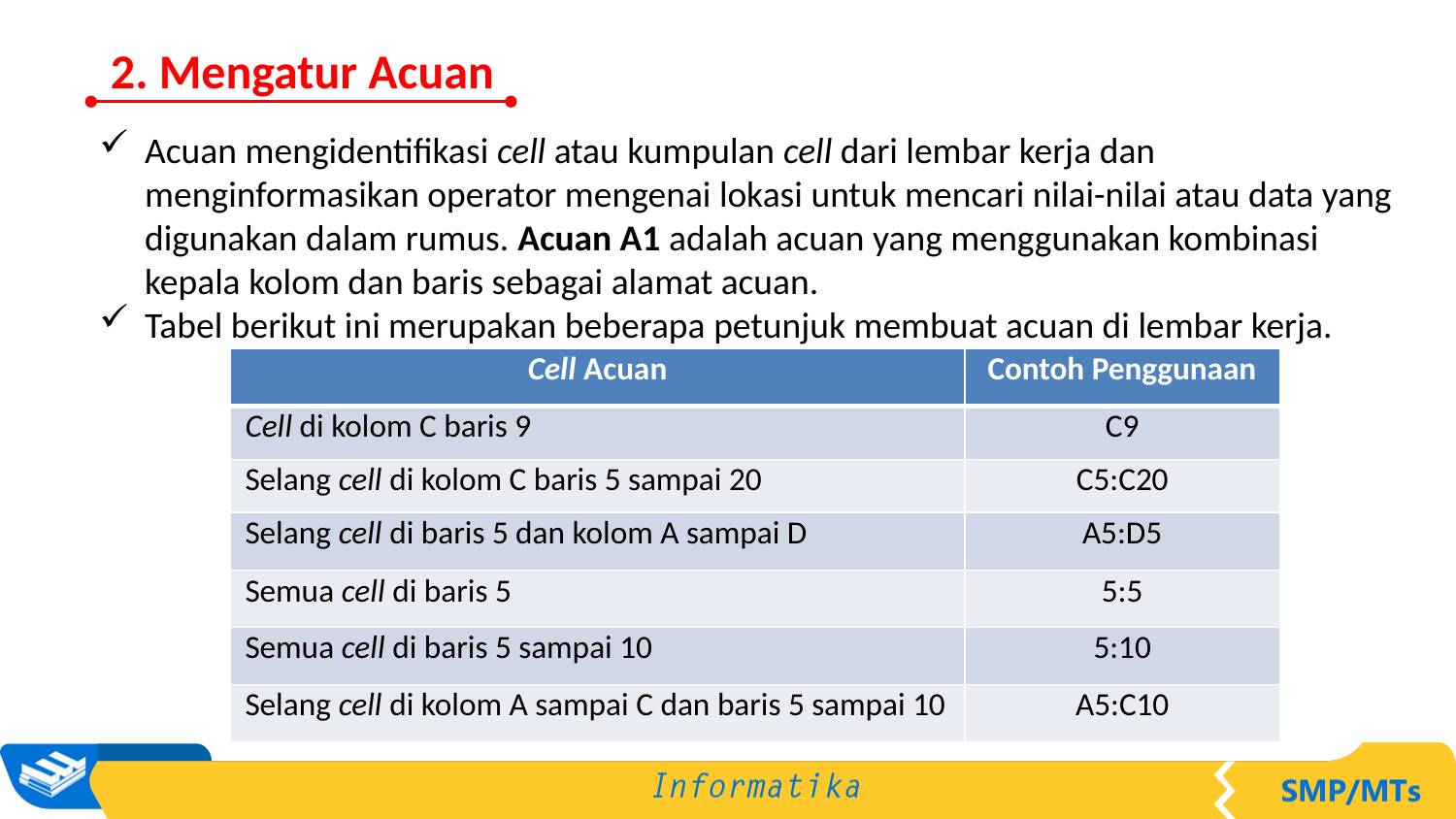

2. Mengatur Acuan
Acuan mengidentifikasi cell atau kumpulan cell dari lembar kerja dan menginformasikan operator mengenai lokasi untuk mencari nilai-nilai atau data yang digunakan dalam rumus. Acuan A1 adalah acuan yang menggunakan kombinasi kepala kolom dan baris sebagai alamat acuan.
Tabel berikut ini merupakan beberapa petunjuk membuat acuan di lembar kerja.

| Cell Acuan | Contoh Penggunaan |
| --- | --- |
| Cell di kolom C baris 9 | C9 |
| Selang cell di kolom C baris 5 sampai 20 | C5:C20 |
| Selang cell di baris 5 dan kolom A sampai D | A5:D5 |
| Semua cell di baris 5 | 5:5 |
| Semua cell di baris 5 sampai 10 | 5:10 |
| Selang cell di kolom A sampai C dan baris 5 sampai 10 | A5:C10 |